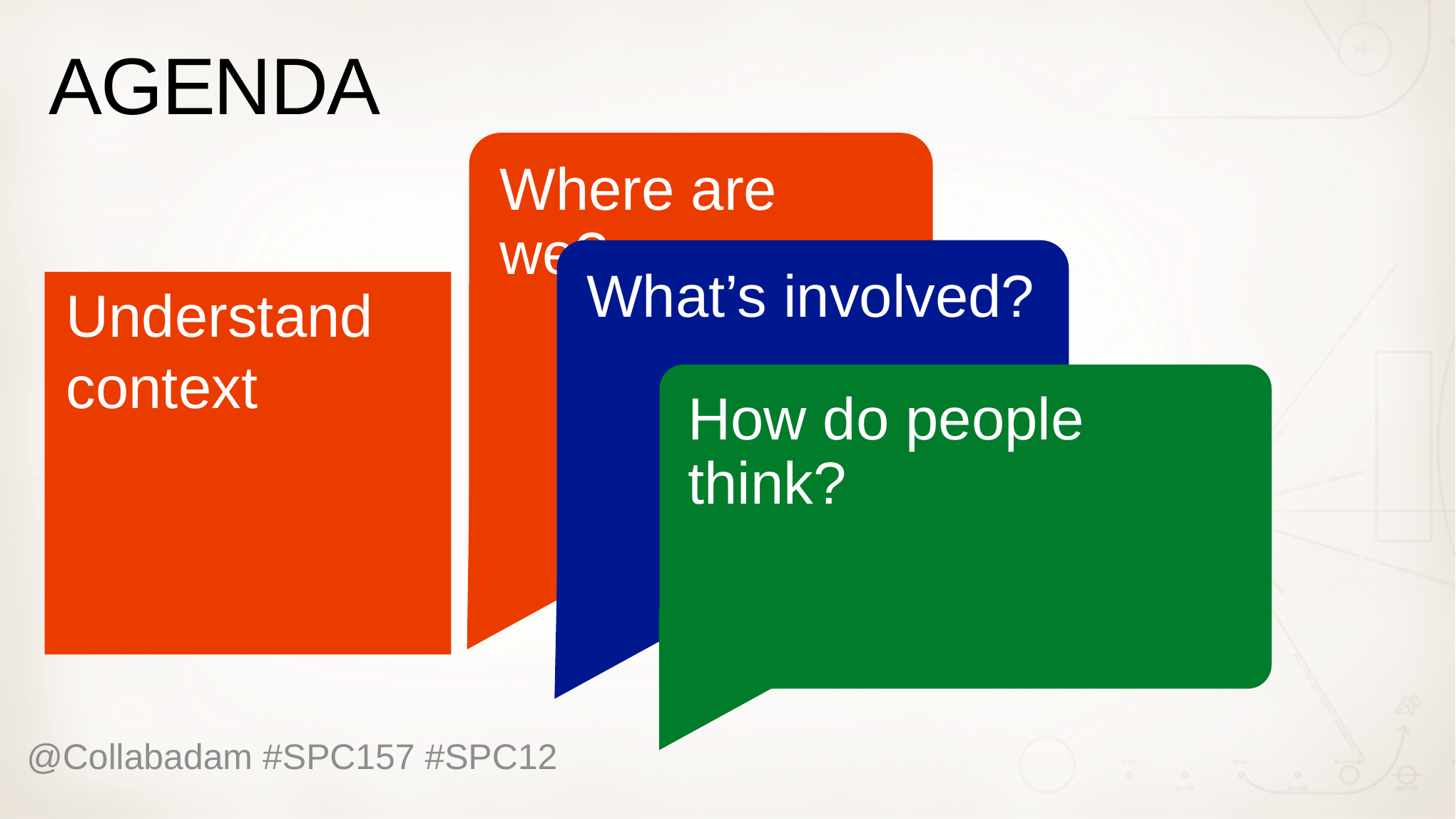

# AGENDA
Where are we?

What’s involved?

Understand context
How do people think?